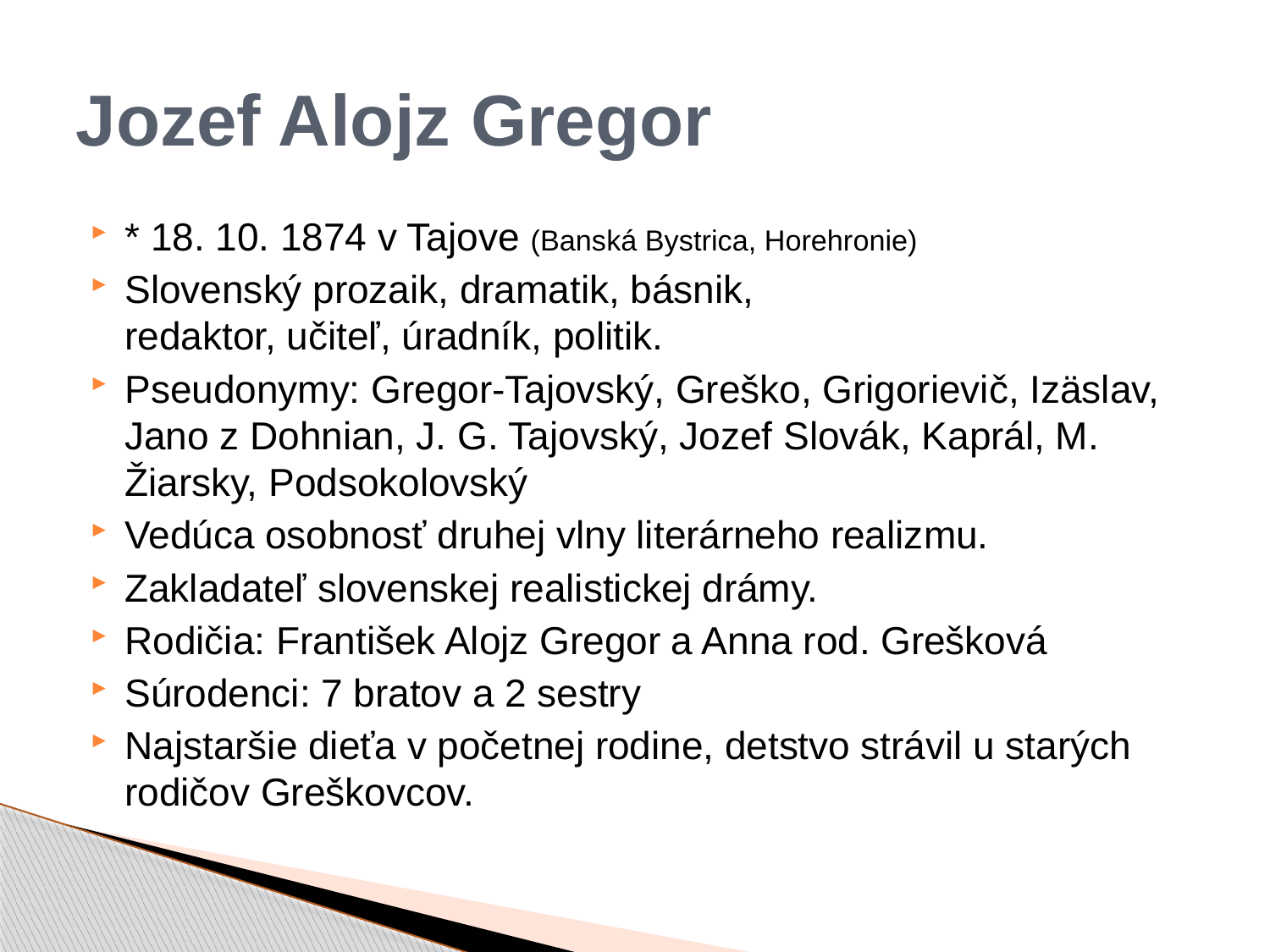

# Jozef Alojz Gregor
* 18. 10. 1874 v Tajove (Banská Bystrica, Horehronie)
Slovenský prozaik, dramatik, básnik, redaktor, učiteľ, úradník, politik.
Pseudonymy: Gregor-Tajovský, Greško, Grigorievič, Izäslav, Jano z Dohnian, J. G. Tajovský, Jozef Slovák, Kaprál, M. Žiarsky, Podsokolovský
Vedúca osobnosť druhej vlny literárneho realizmu.
Zakladateľ slovenskej realistickej drámy.
Rodičia: František Alojz Gregor a Anna rod. Grešková
Súrodenci: 7 bratov a 2 sestry
Najstaršie dieťa v početnej rodine, detstvo strávil u starých rodičov Greškovcov.